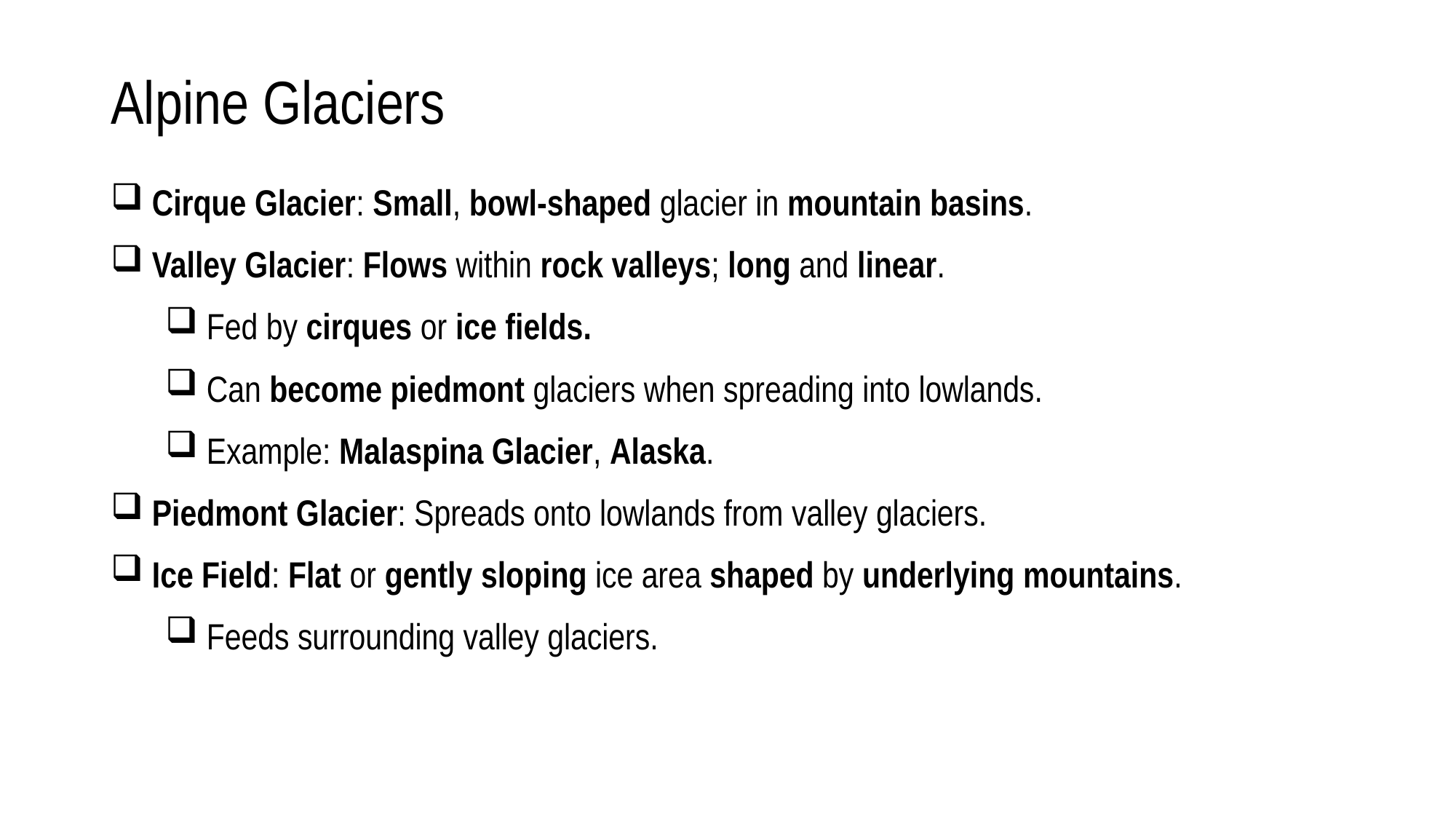

# Alpine Glaciers
 Cirque Glacier: Small, bowl-shaped glacier in mountain basins.
 Valley Glacier: Flows within rock valleys; long and linear.
 Fed by cirques or ice fields.
 Can become piedmont glaciers when spreading into lowlands.
 Example: Malaspina Glacier, Alaska.
 Piedmont Glacier: Spreads onto lowlands from valley glaciers.
 Ice Field: Flat or gently sloping ice area shaped by underlying mountains.
 Feeds surrounding valley glaciers.